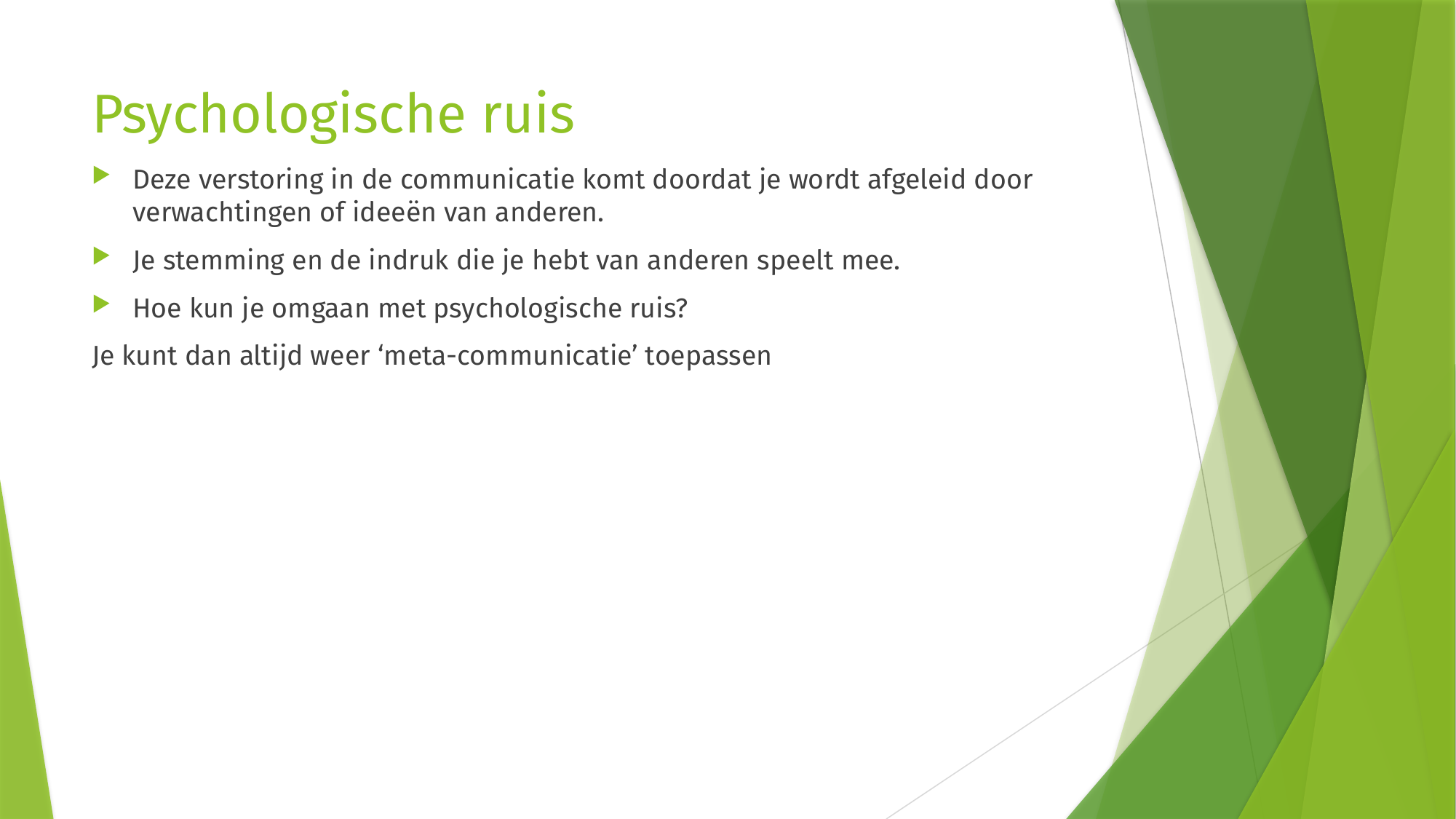

# Psychologische ruis
Deze verstoring in de communicatie komt doordat je wordt afgeleid door verwachtingen of ideeën van anderen.
Je stemming en de indruk die je hebt van anderen speelt mee.
Hoe kun je omgaan met psychologische ruis?
Je kunt dan altijd weer ‘meta-communicatie’ toepassen